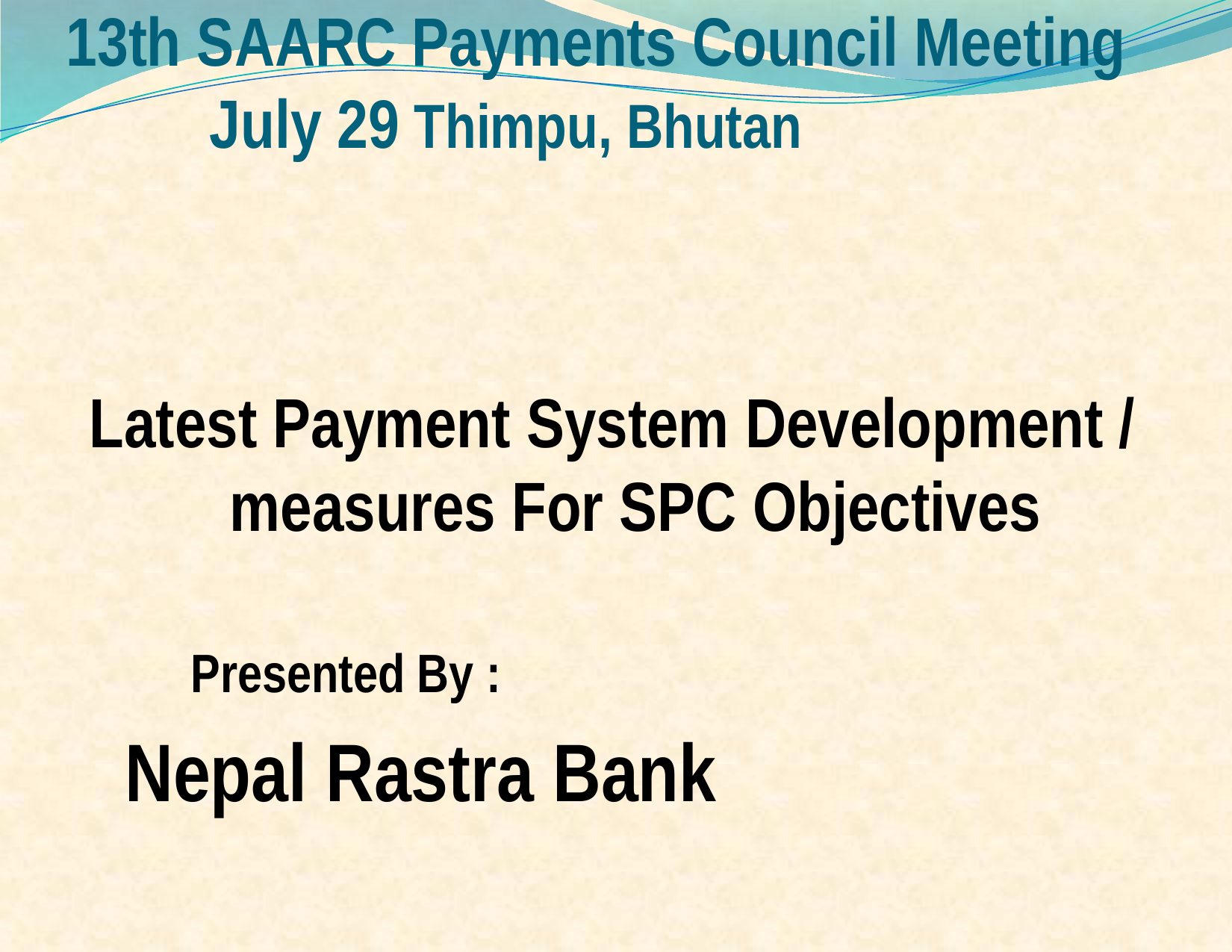

# 13th SAARC Payments Council Meeting July 29 Thimpu, Bhutan

Latest Payment System Development / measures For SPC Objectives

					             Presented By :
				     Nepal Rastra Bank